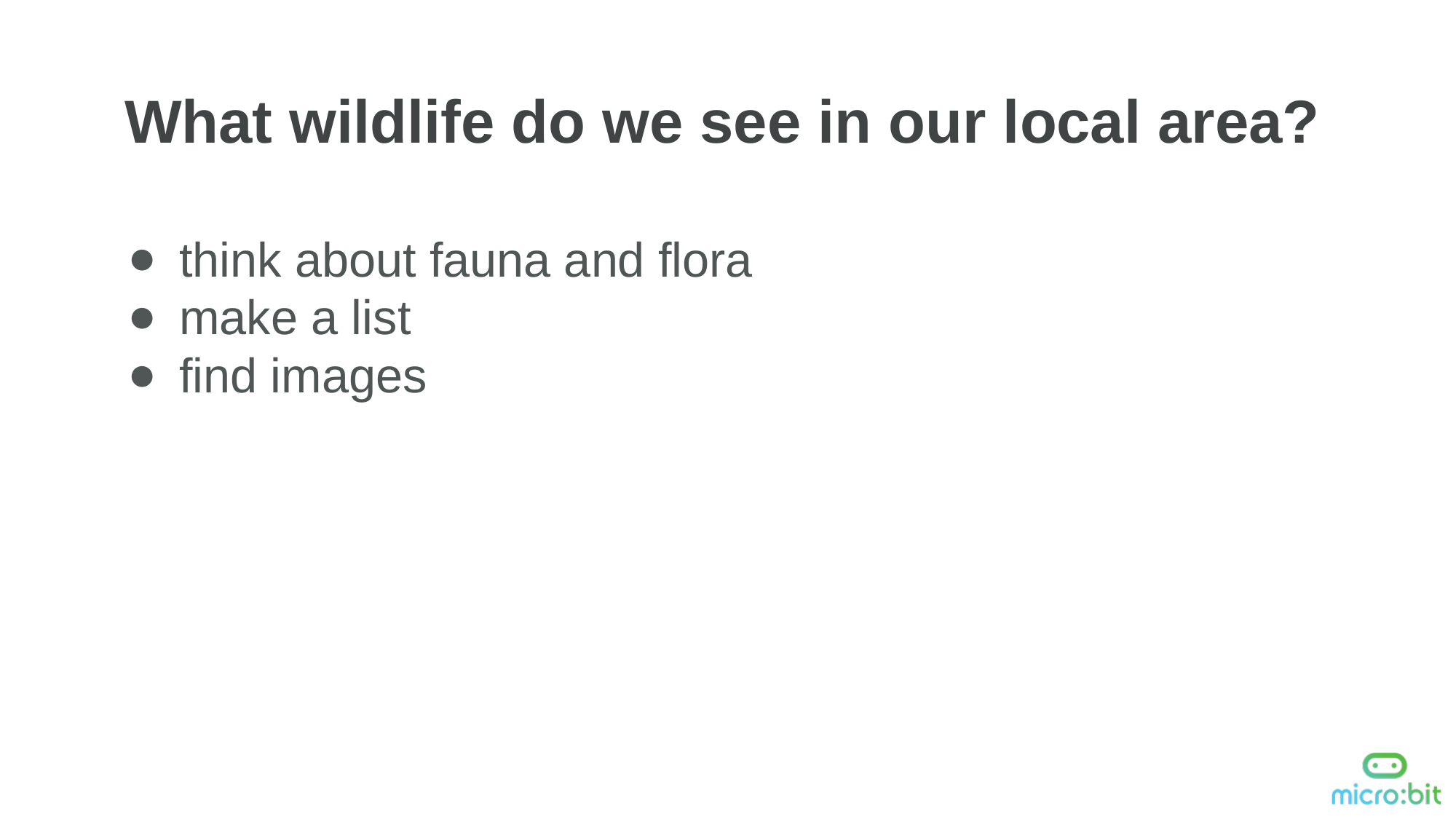

What wildlife do we see in our local area?

think about fauna and flora
make a list
find images